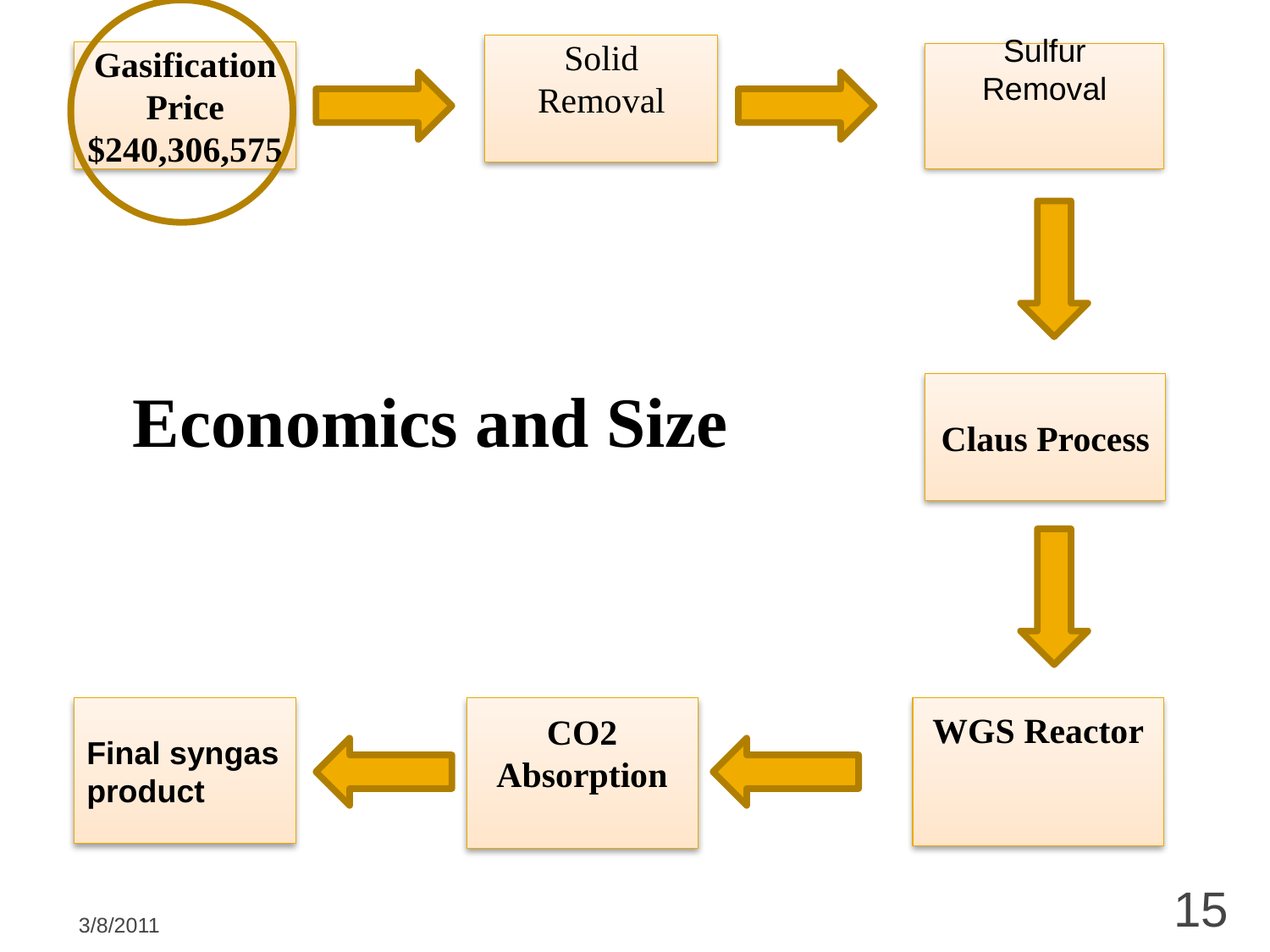

Solid Removal

Gasification Price
$240,306,575
Sulfur Removal

Economics and Size
Claus Process

Final syngas
product
CO2 Absorption

WGS Reactor

3/8/2011
15